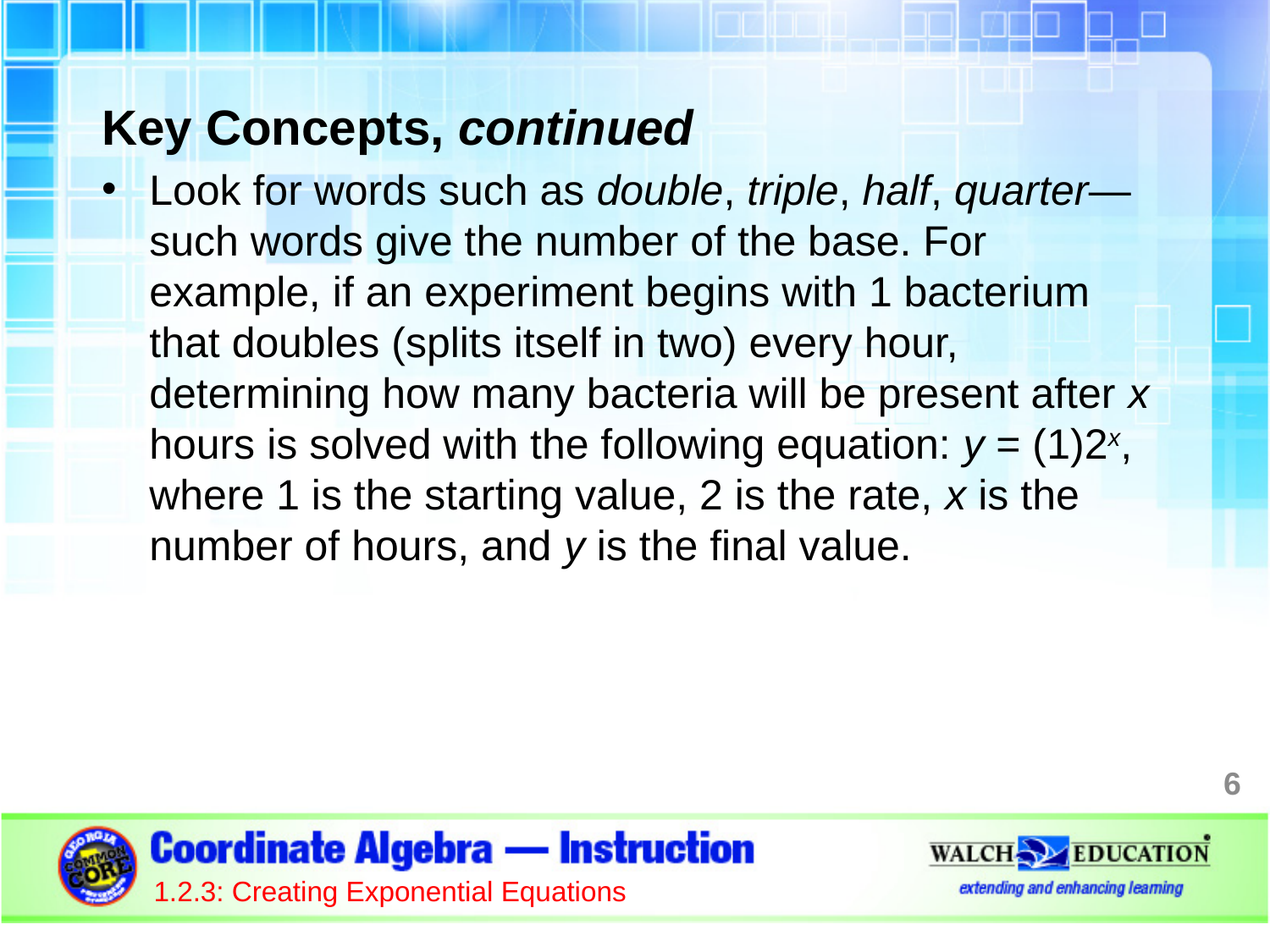

Key Concepts, continued
Look for words such as double, triple, half, quarter—such words give the number of the base. For example, if an experiment begins with 1 bacterium that doubles (splits itself in two) every hour, determining how many bacteria will be present after x hours is solved with the following equation: y = (1)2x, where 1 is the starting value, 2 is the rate, x is the number of hours, and y is the final value.

6
1.2.3: Creating Exponential Equations